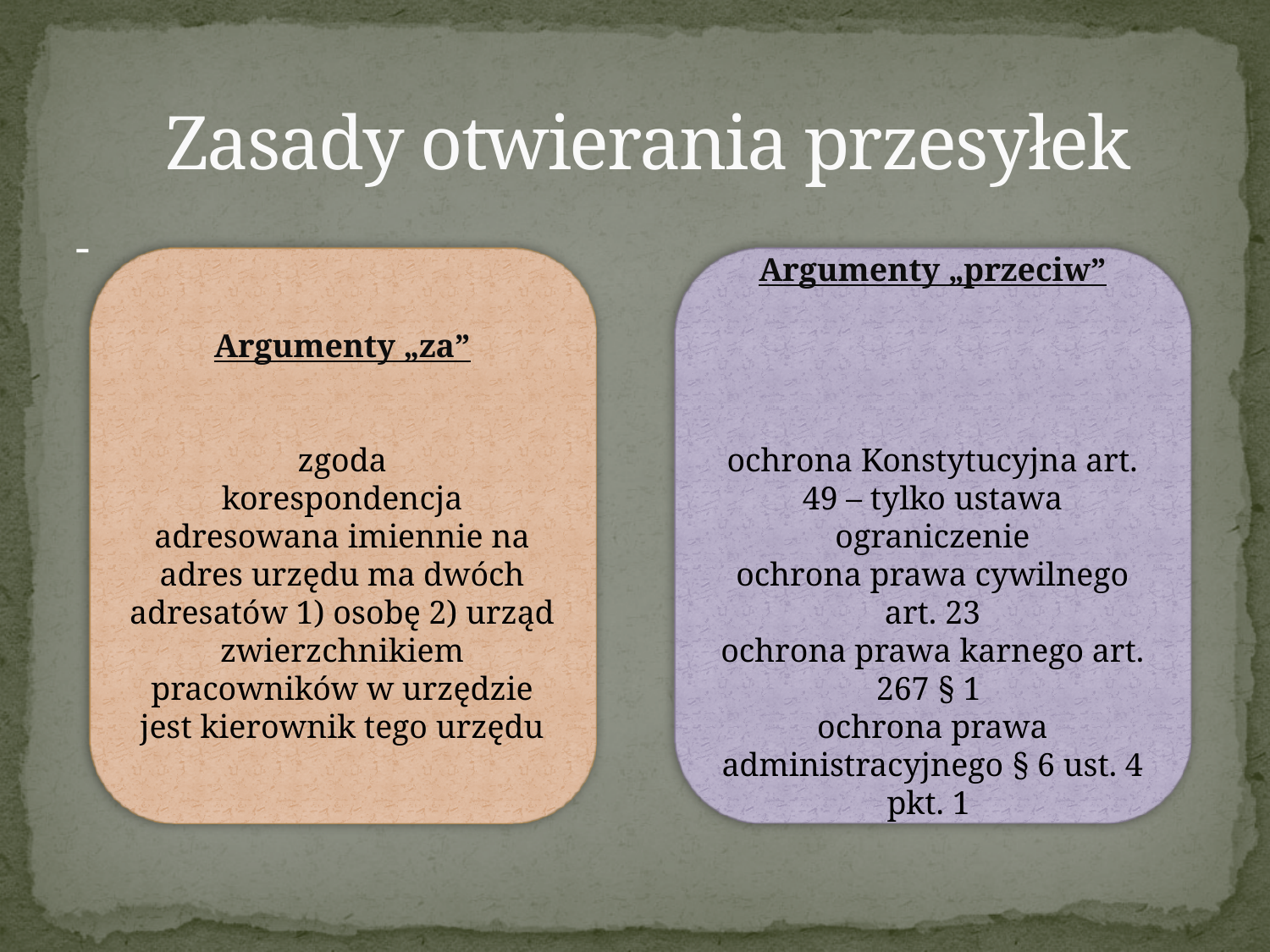

# Zasady otwierania przesyłek
-
Argumenty „za”

zgoda
korespondencja adresowana imiennie na adres urzędu ma dwóch adresatów 1) osobę 2) urząd
zwierzchnikiem pracowników w urzędzie jest kierownik tego urzędu
Argumenty „przeciw”

ochrona Konstytucyjna art. 49 – tylko ustawa ograniczenie
ochrona prawa cywilnego art. 23
ochrona prawa karnego art. 267 § 1
ochrona prawa administracyjnego § 6 ust. 4 pkt. 1